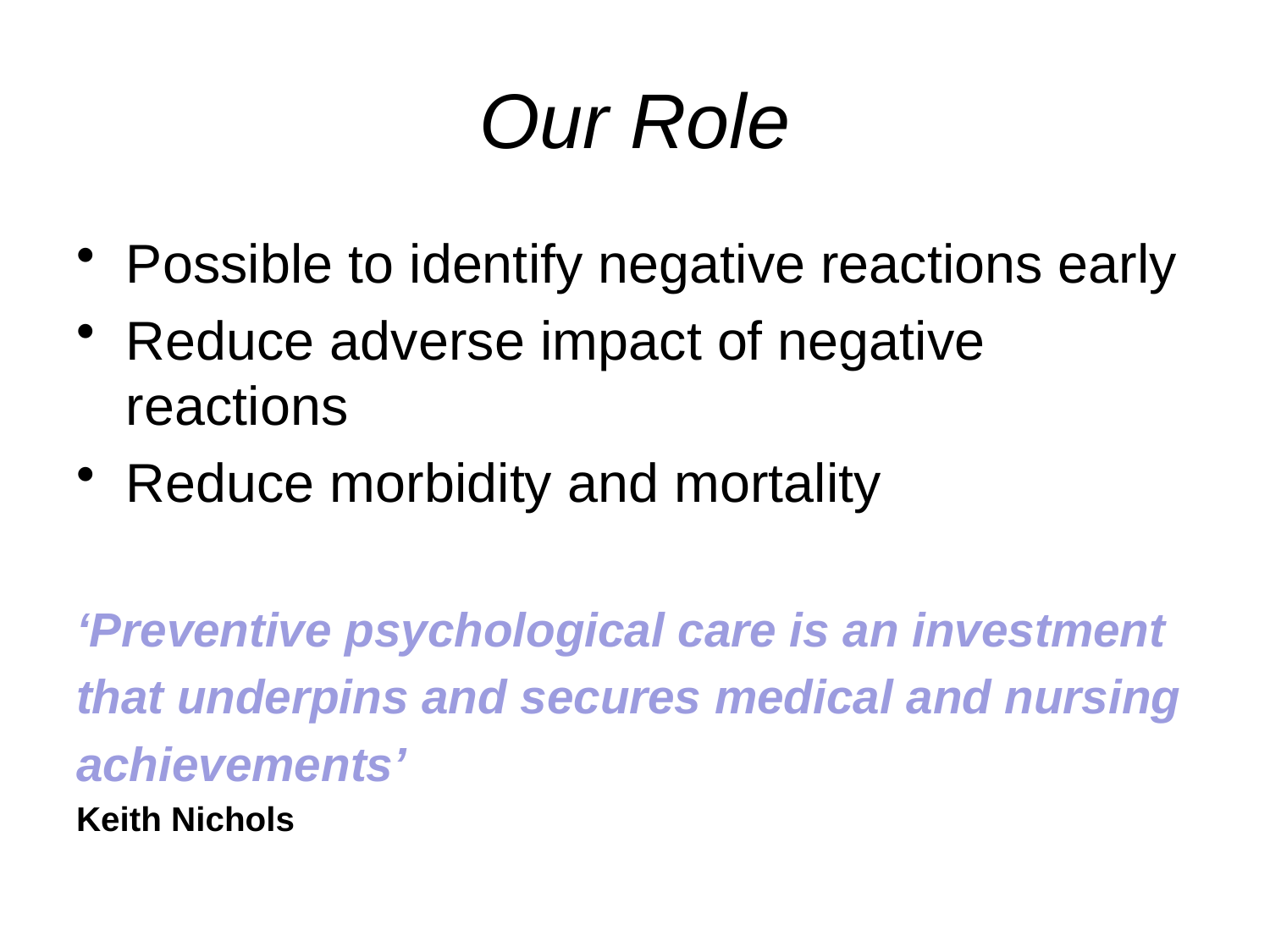

# Our Role
Possible to identify negative reactions early
Reduce adverse impact of negative reactions
Reduce morbidity and mortality

‘Preventive psychological care is an investment
that underpins and secures medical and nursing
achievements’
Keith Nichols